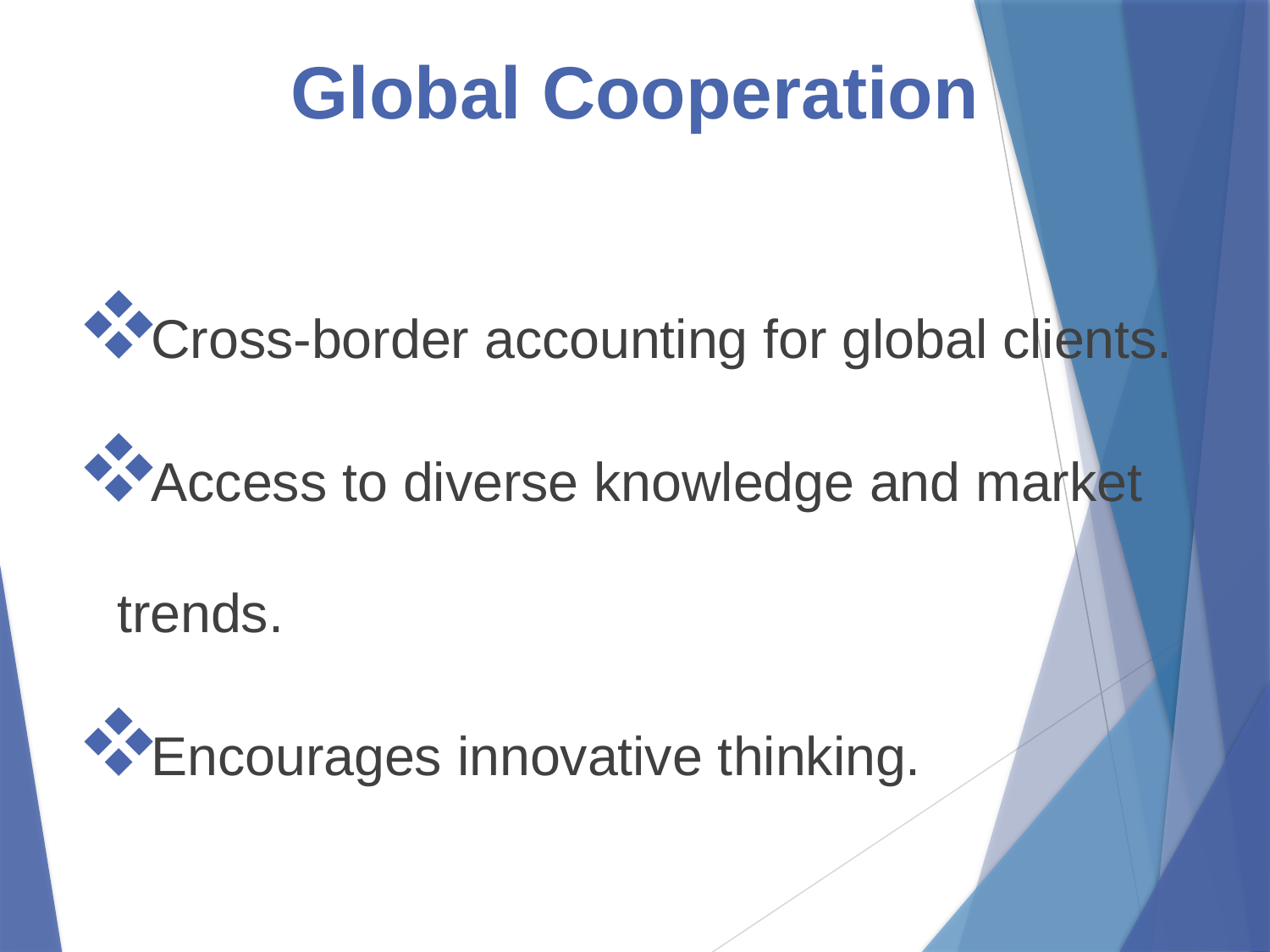

# Global Cooperation
Cross-border accounting for global clients.
Access to diverse knowledge and market trends.
Encourages innovative thinking.